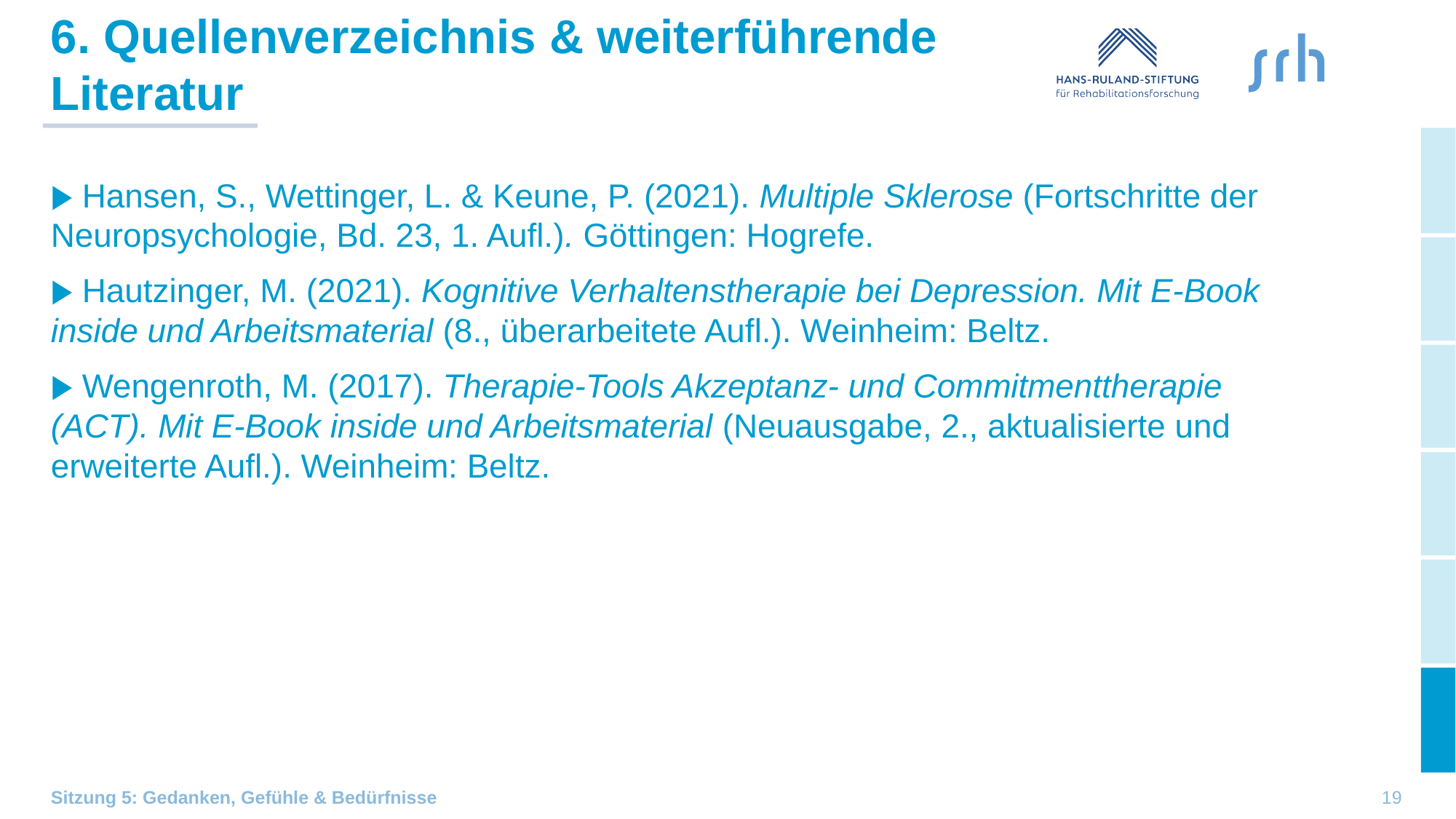

# 6. Quellenverzeichnis & weiterführende Literatur
▶ Hansen, S., Wettinger, L. & Keune, P. (2021). Multiple Sklerose (Fortschritte der Neuropsychologie, Bd. 23, 1. Aufl.). Göttingen: Hogrefe.
▶ Hautzinger, M. (2021). Kognitive Verhaltenstherapie bei Depression. Mit E-Book inside und Arbeitsmaterial (8., überarbeitete Aufl.). Weinheim: Beltz.
▶ Wengenroth, M. (2017). Therapie-Tools Akzeptanz- und Commitmenttherapie (ACT). Mit E-Book inside und Arbeitsmaterial (Neuausgabe, 2., aktualisierte und erweiterte Aufl.). Weinheim: Beltz.
Sitzung 5: Gedanken, Gefühle & Bedürfnisse
19